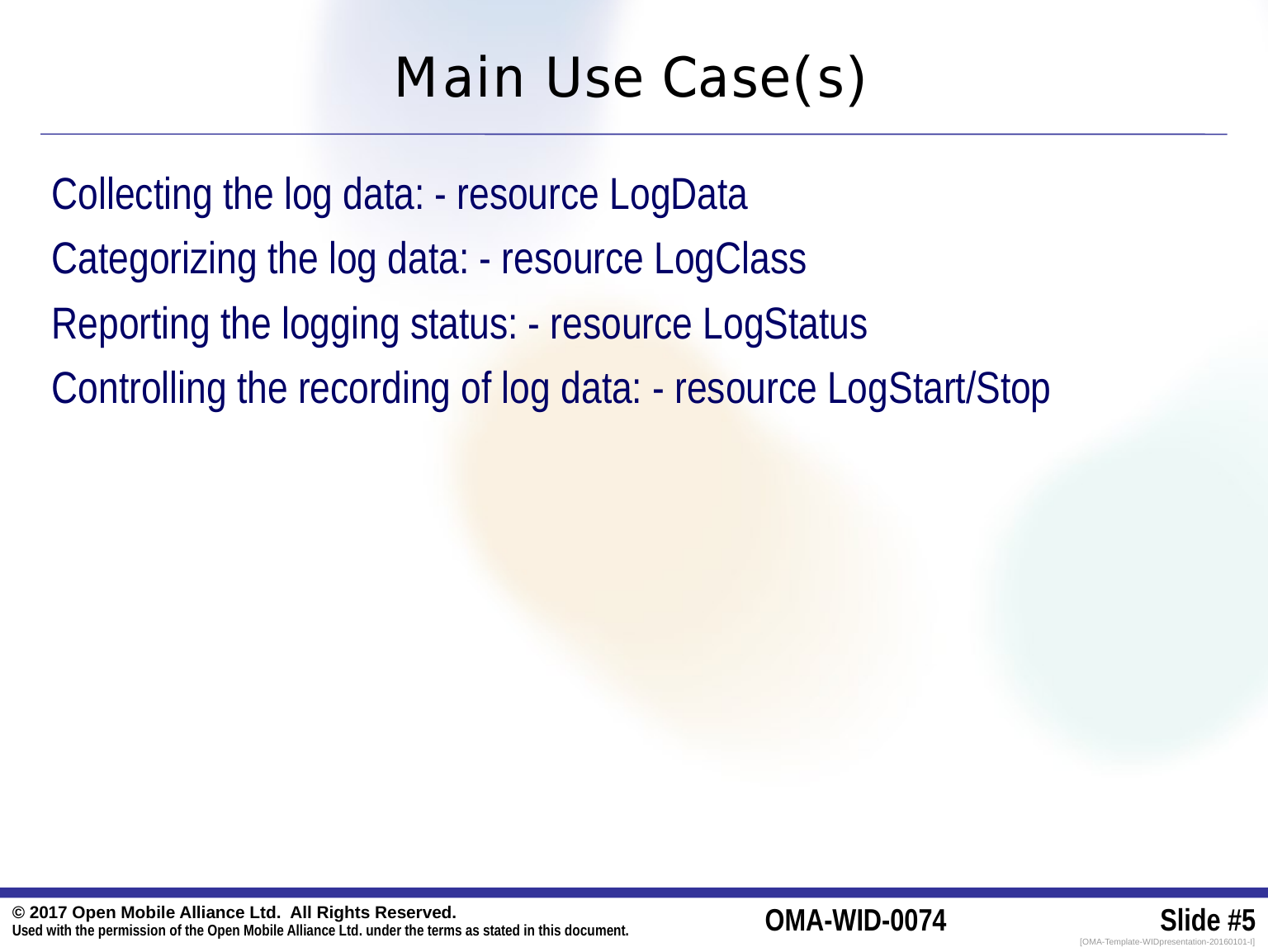

# Main Use Case(s)
Collecting the log data: - resource LogData
Categorizing the log data: - resource LogClass
Reporting the logging status: - resource LogStatus
Controlling the recording of log data: - resource LogStart/Stop